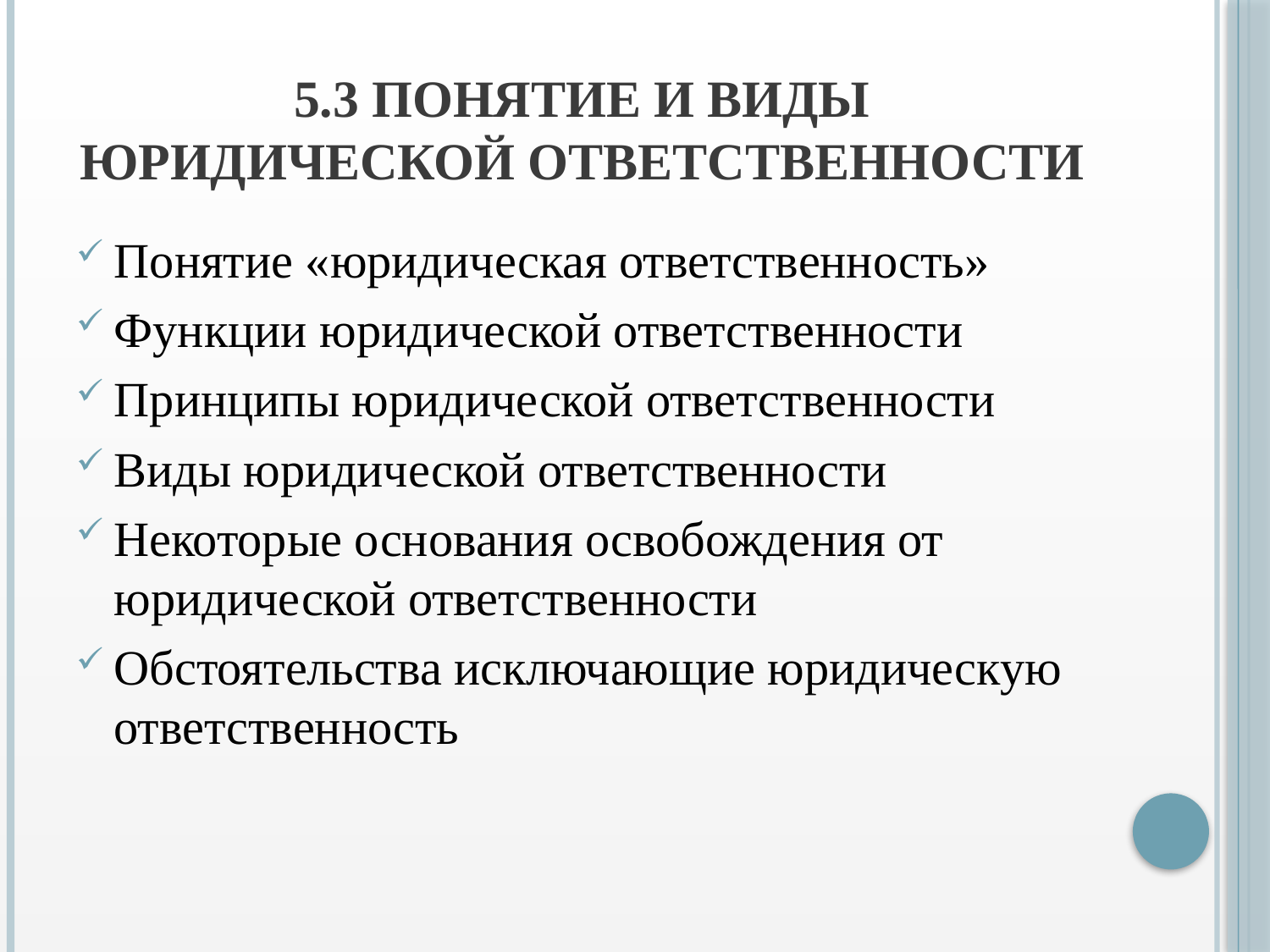

# 5.3 Понятие и виды юридической ответственности
Понятие «юридическая ответственность»
Функции юридической ответственности
Принципы юридической ответственности
Виды юридической ответственности
Некоторые основания освобождения от юридической ответственности
Обстоятельства исключающие юридическую ответственность